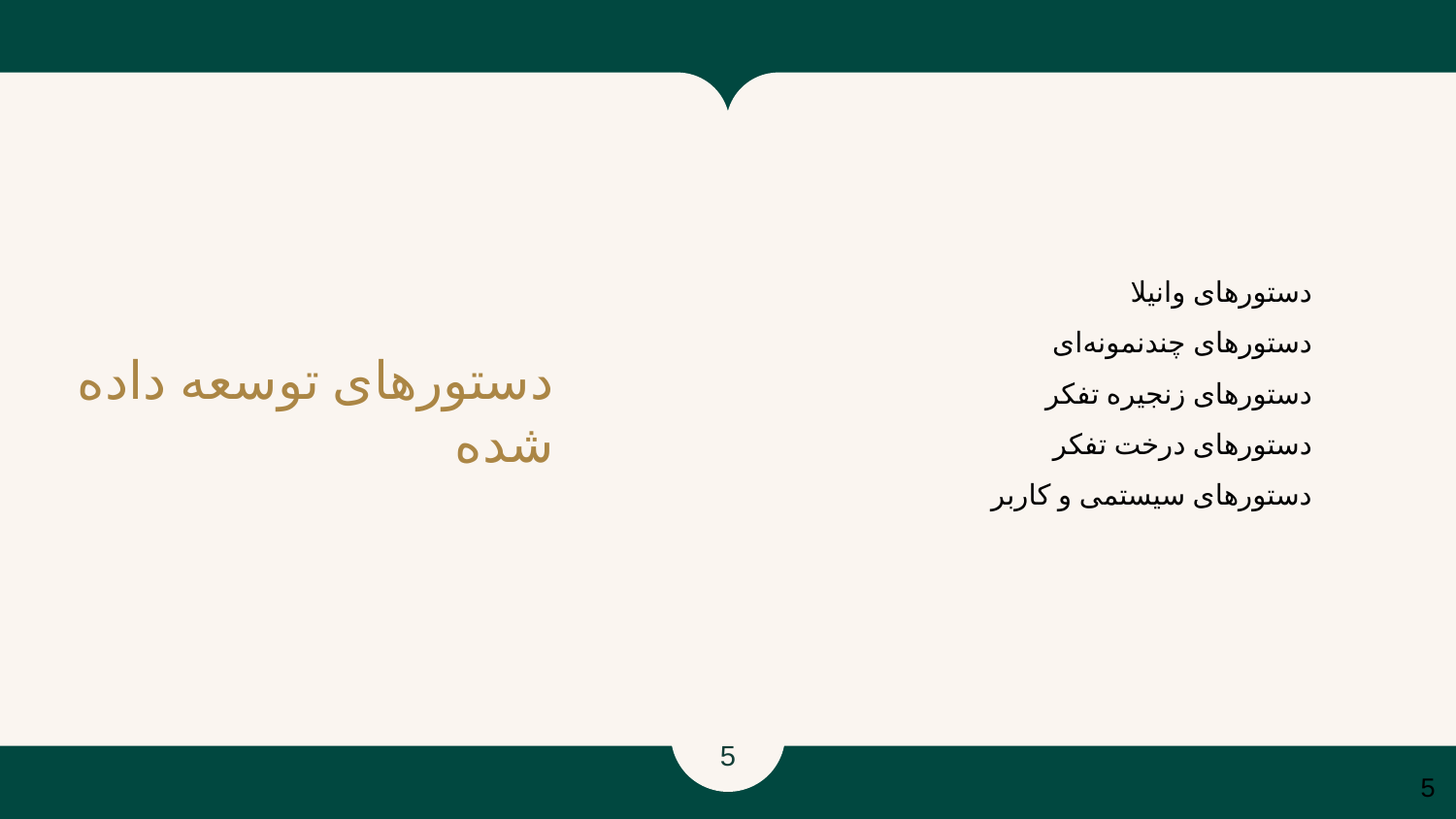

دستورهای وانیلا
دستورهای چند‌نمونه‌ای
دستورهای زنجیره تفکر
دستورهای درخت تفکر
دستورهای سیستمی و کاربر
# دستورهای توسعه داده شده
5